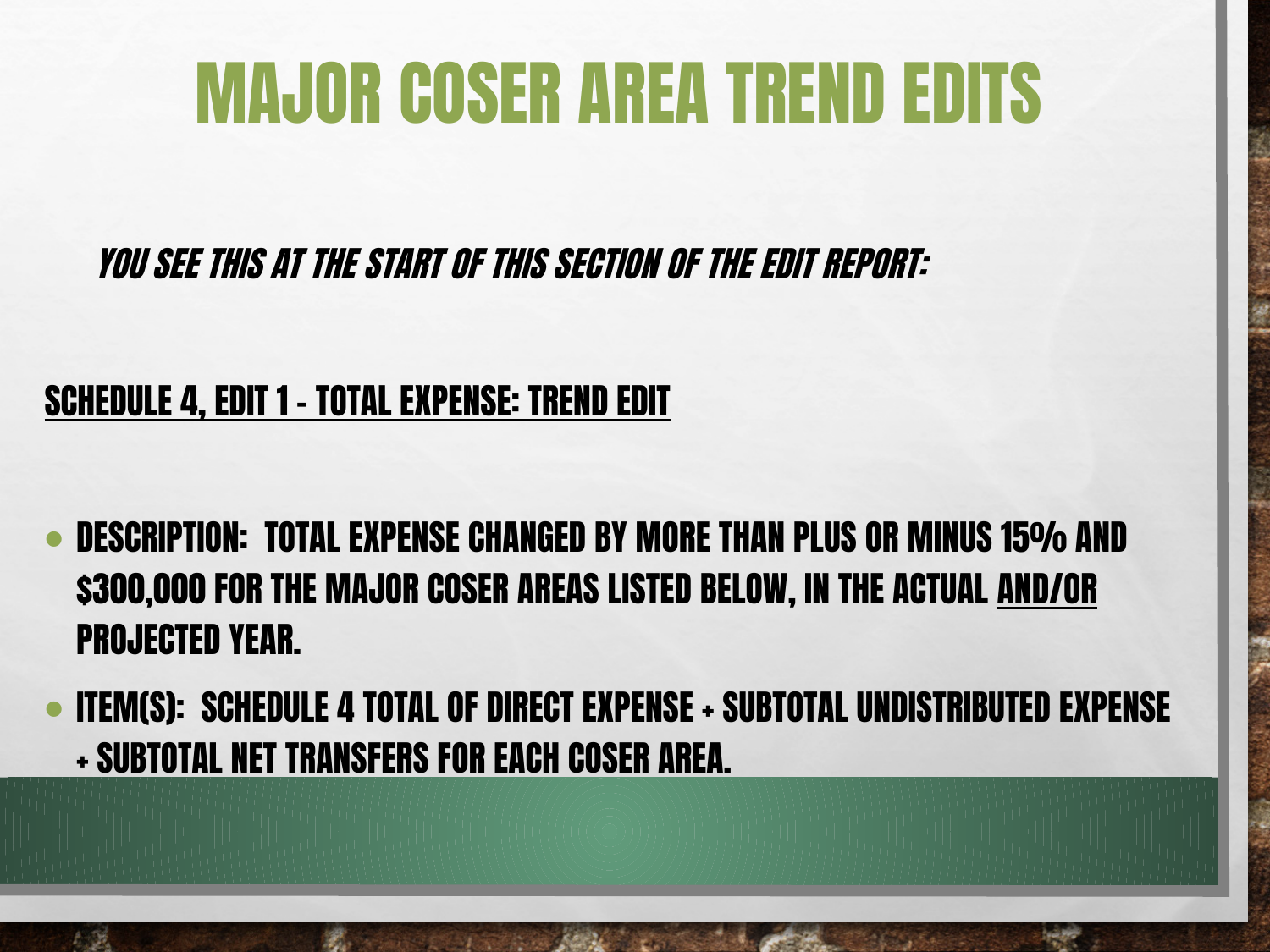

# Major CoSer area trend edits
      You see this at the start of this section of the edit report:

Schedule 4, Edit 1 - Total Expense: Trend Edit

Description:  Total Expense changed by more than plus or minus 15% AND $300,000 for the major CoSer areas listed below, in the actual and/or projected year.
Item(s):  Schedule 4 Total of Direct Expense + Subtotal Undistributed Expense + Subtotal Net Transfers for each CoSer area.